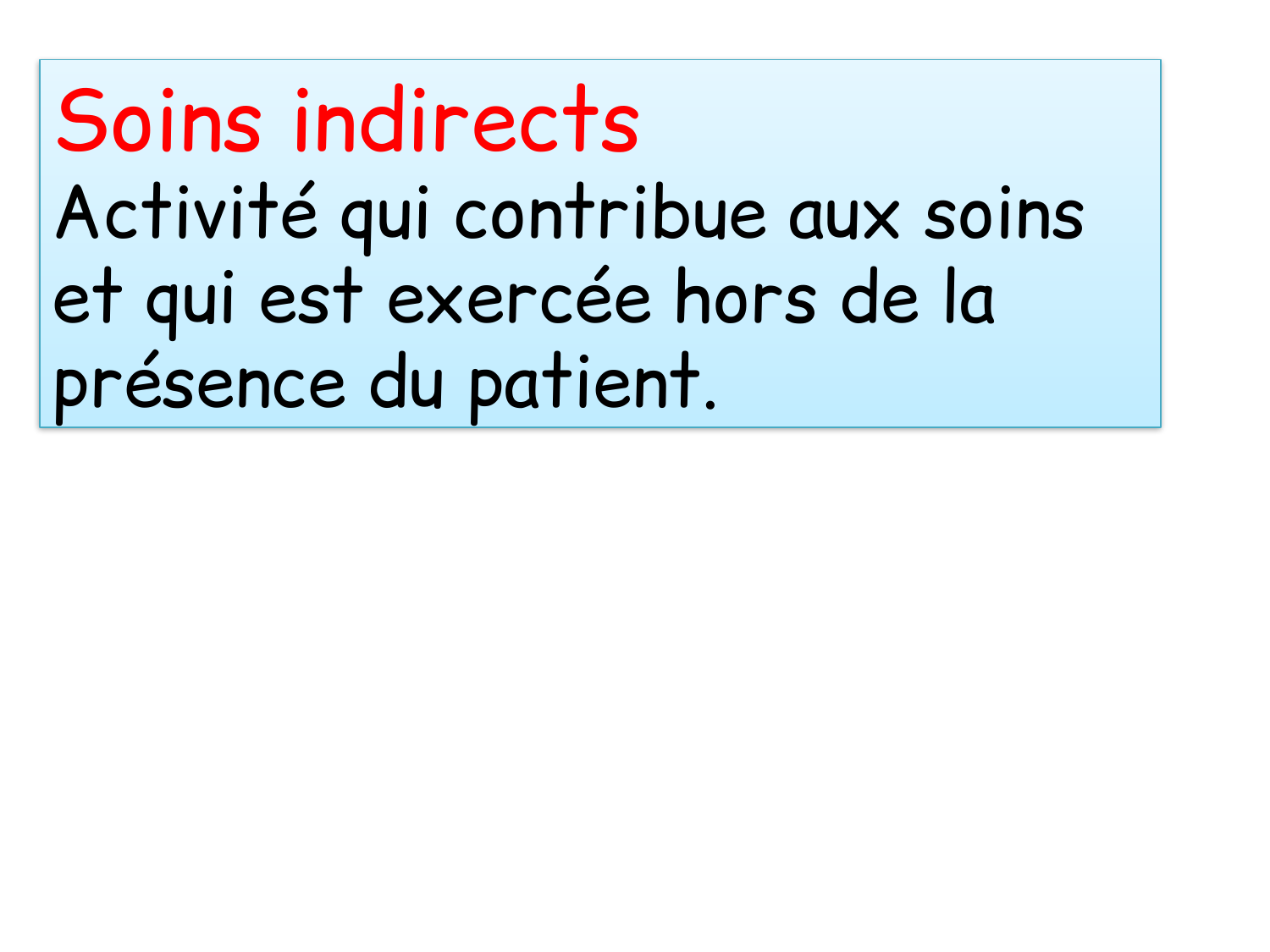

Soins indirects
Activité qui contribue aux soins et qui est exercée hors de la présence du patient.